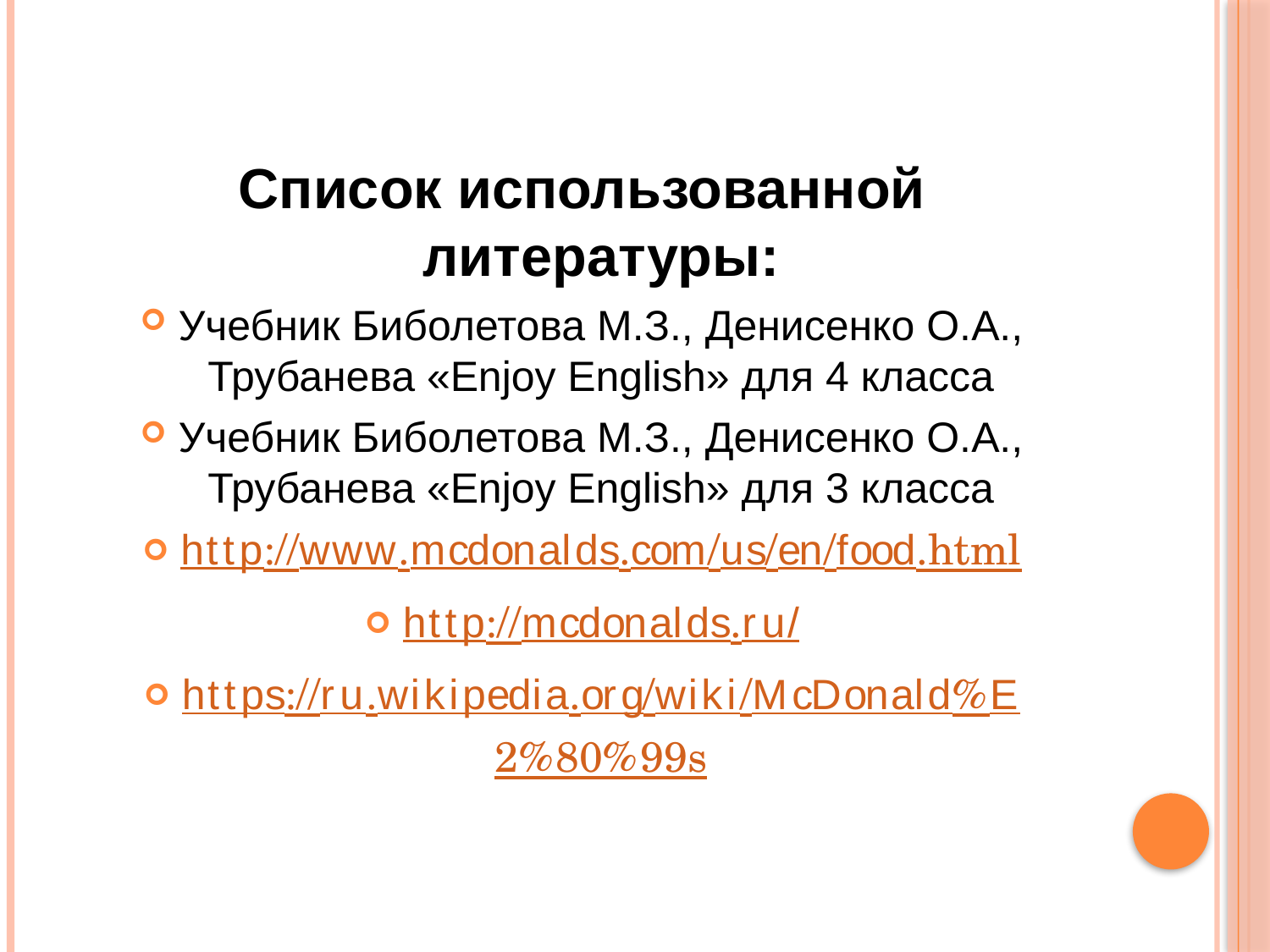

#
Список использованной литературы:
Учебник Биболетова М.З., Денисенко О.А., Трубанева «Enjoy English» для 4 класса
Учебник Биболетова М.З., Денисенко О.А., Трубанева «Enjoy English» для 3 класса
http://www.mcdonalds.com/us/en/food.html
http://mcdonalds.ru/
https://ru.wikipedia.org/wiki/McDonald%E2%80%99s